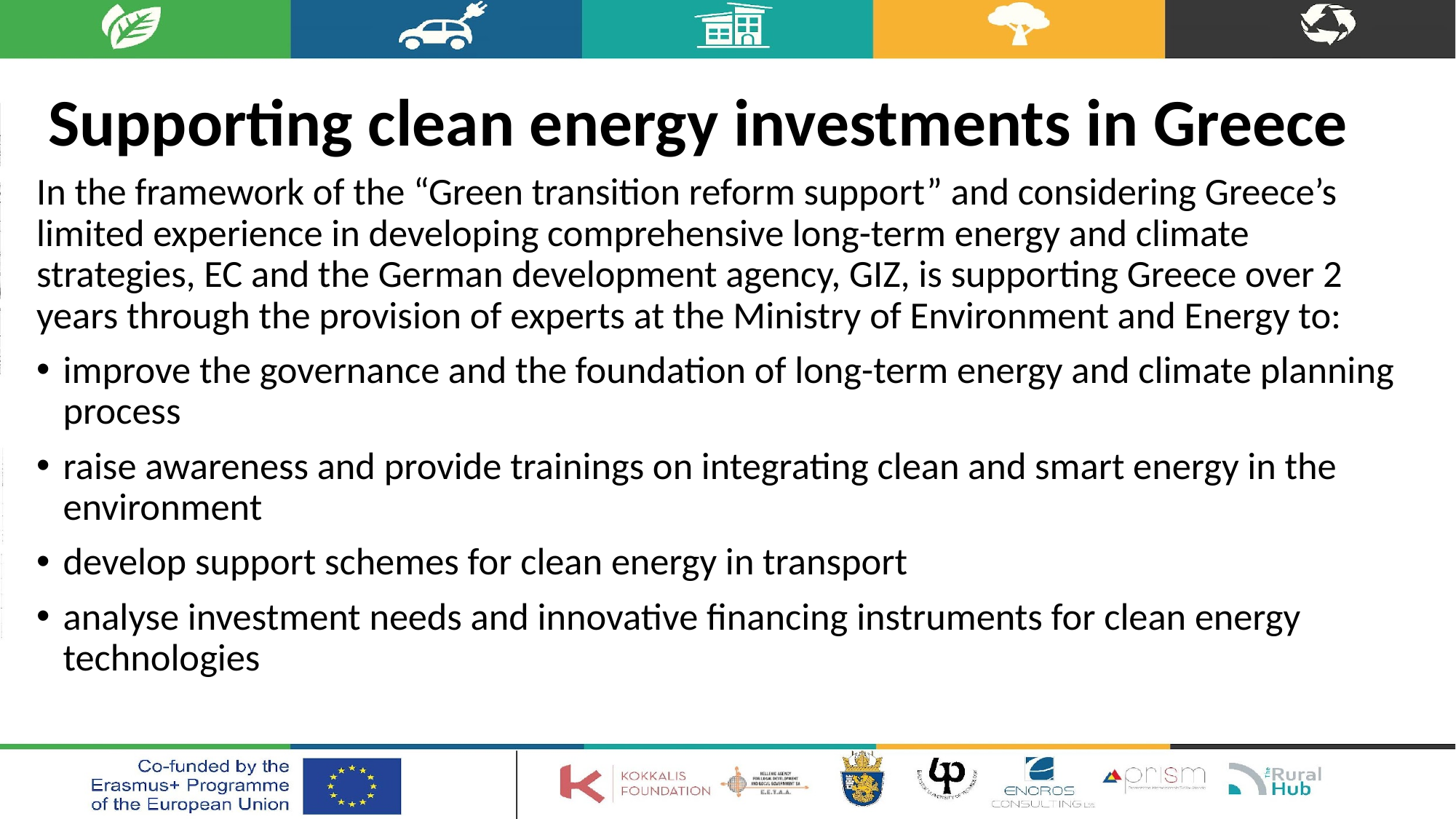

# Supporting clean energy investments in Greece
In the framework of the “Green transition reform support” and considering Greece’s limited experience in developing comprehensive long-term energy and climate strategies, EC and the German development agency, GIZ, is supporting Greece over 2 years through the provision of experts at the Ministry of Environment and Energy to:
improve the governance and the foundation of long-term energy and climate planning process
raise awareness and provide trainings on integrating clean and smart energy in the environment
develop support schemes for clean energy in transport
analyse investment needs and innovative financing instruments for clean energy technologies